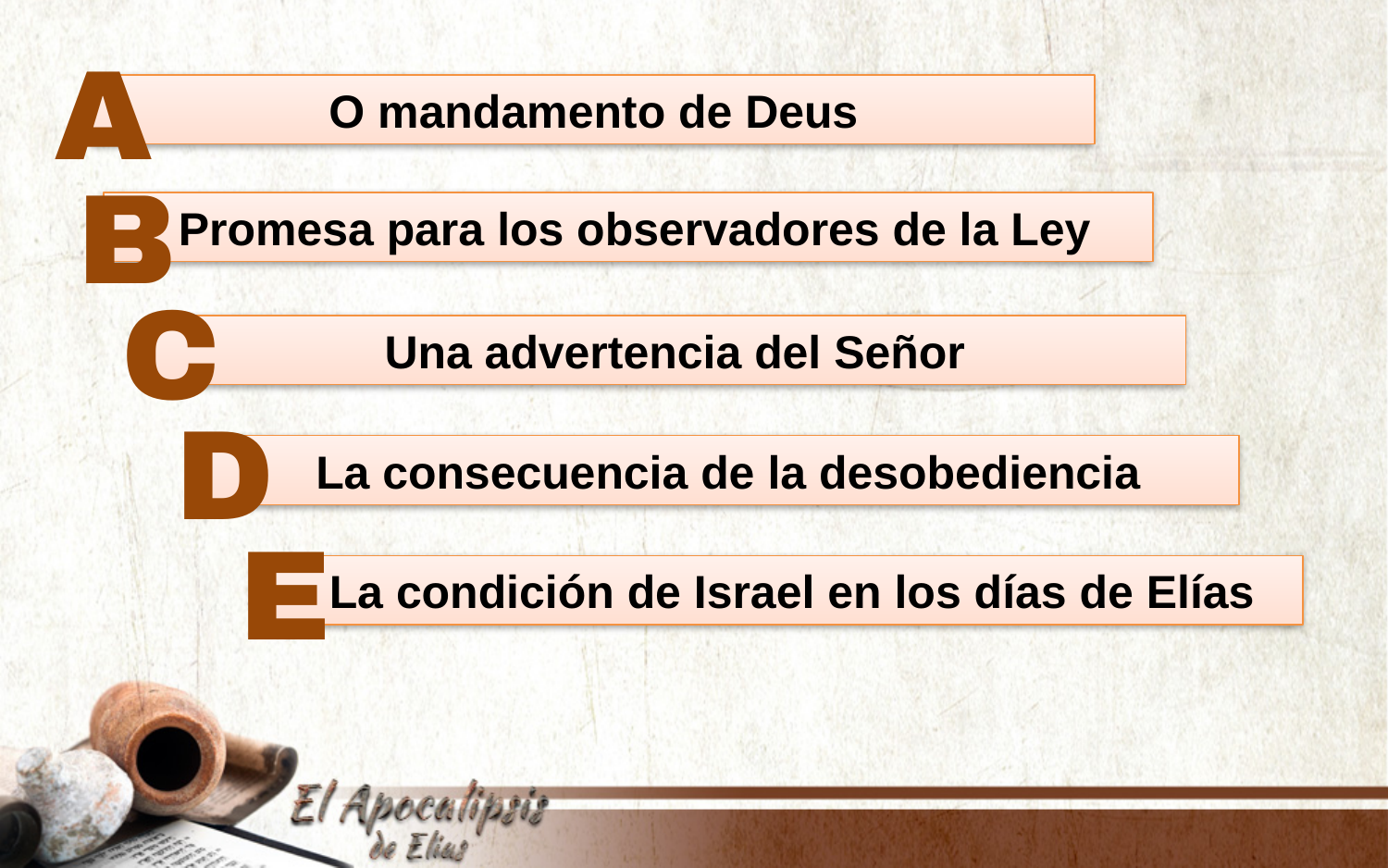

A
O mandamento de Deus
B
 Promesa para los observadores de la Ley
C
 Una advertencia del Señor
D
 La consecuencia de la desobediencia
E
 La condición de Israel en los días de Elías